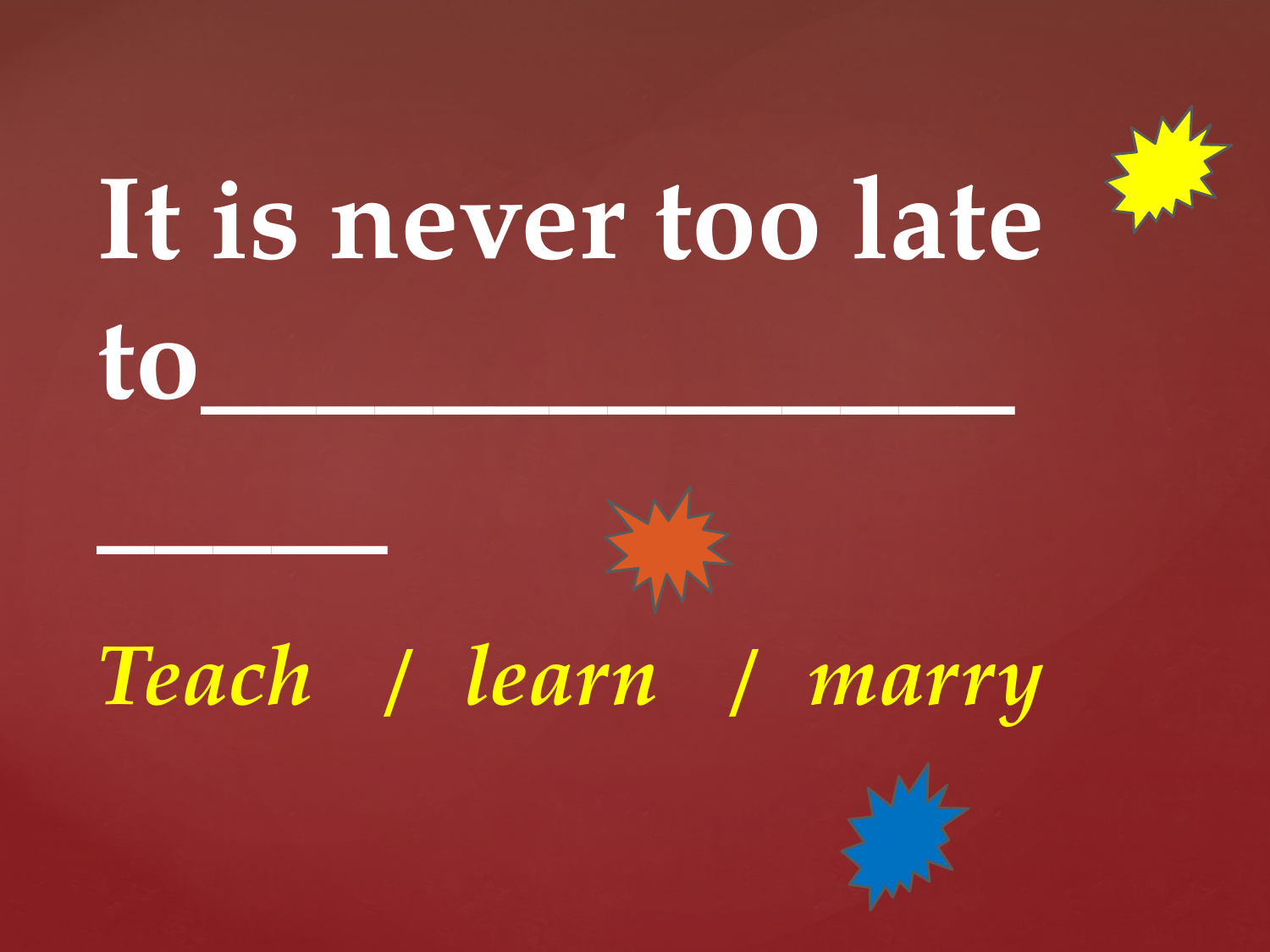

It is never too late to___________________

Teach   /  learn   /  marry